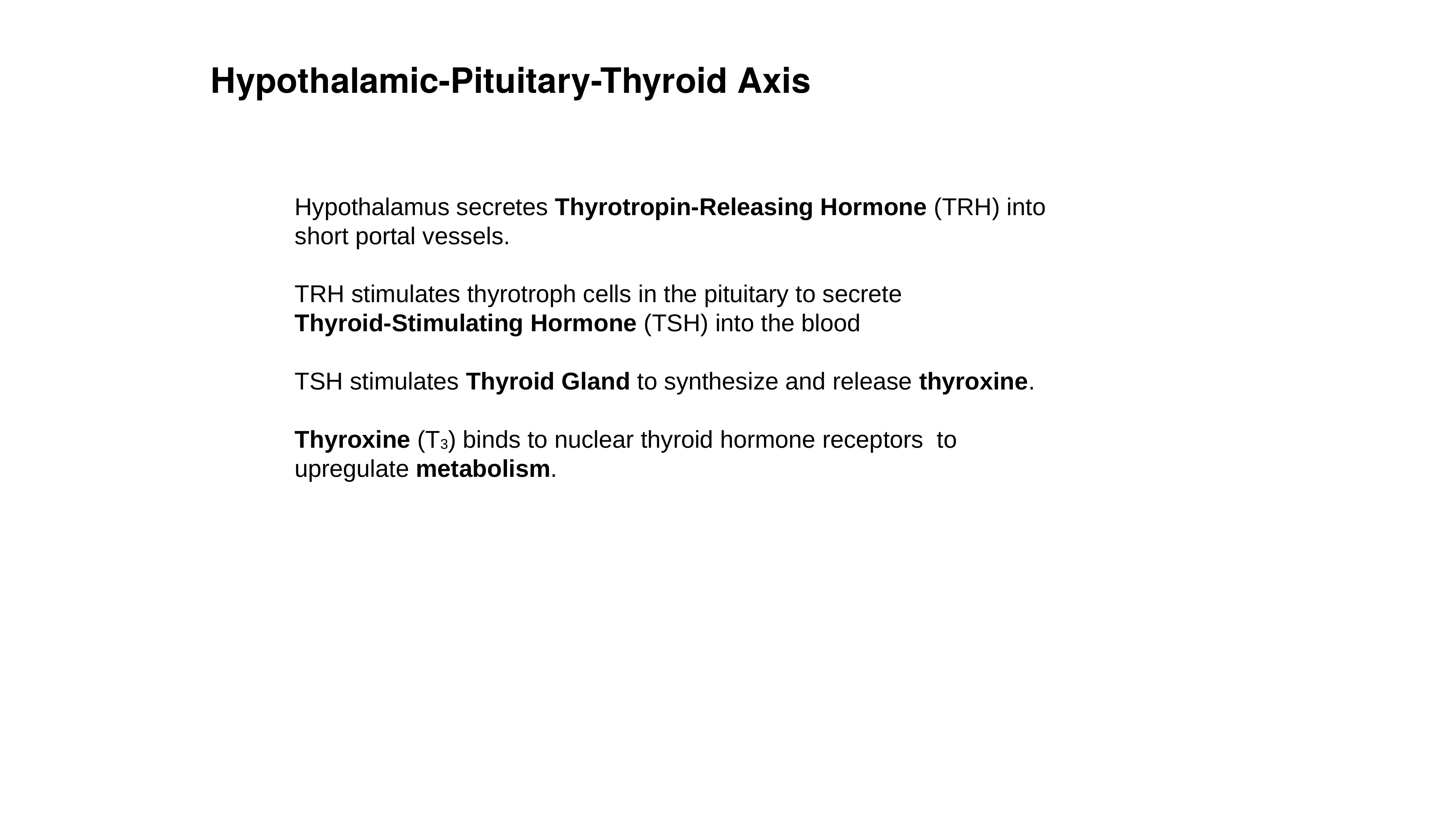

Hypothalamic-Pituitary-Thyroid Axis
Hypothalamus secretes Thyrotropin-Releasing Hormone (TRH) into short portal vessels.

TRH stimulates thyrotroph cells in the pituitary to secrete
Thyroid-Stimulating Hormone (TSH) into the blood

TSH stimulates Thyroid Gland to synthesize and release thyroxine.

Thyroxine (T3) binds to nuclear thyroid hormone receptors  to upregulate metabolism.